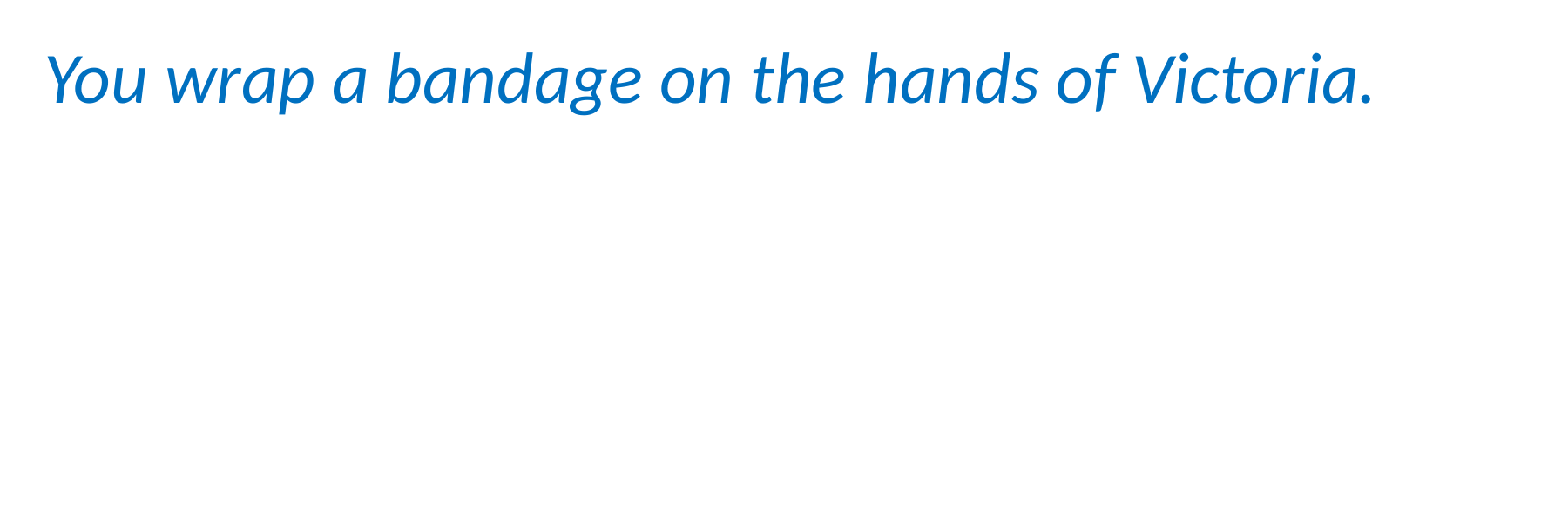

You wrap a bandage on the hands of Victoria.